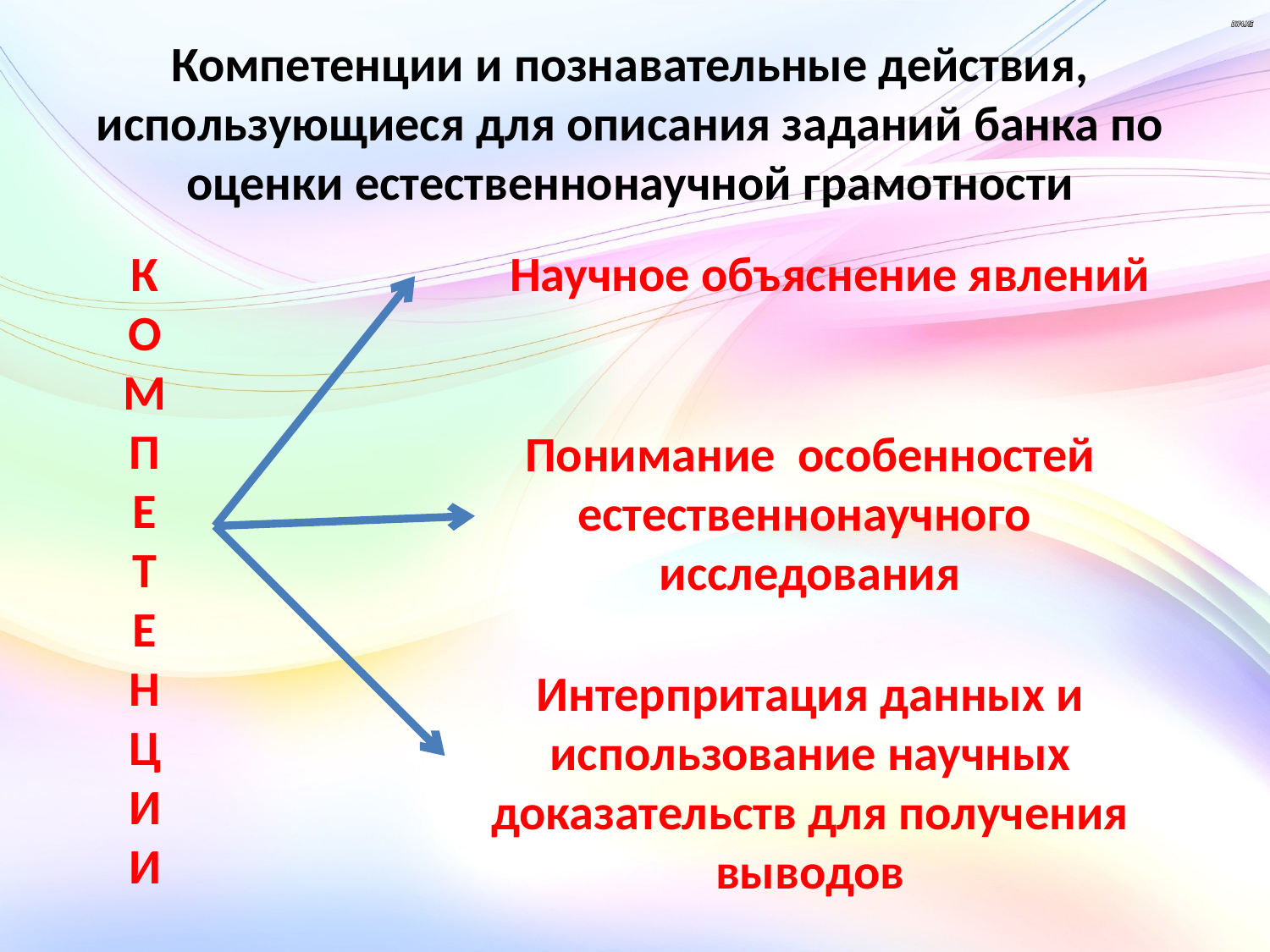

Компетенции и познавательные действия, использующиеся для описания заданий банка по оценки естественнонаучной грамотности
К
О
М
П
Е
Т
Е
Н
Ц
И
И
Научное объяснение явлений
Понимание  особенностей естественнонаучного
исследования
Интерпритация данных и использование научных доказательств для получения выводов